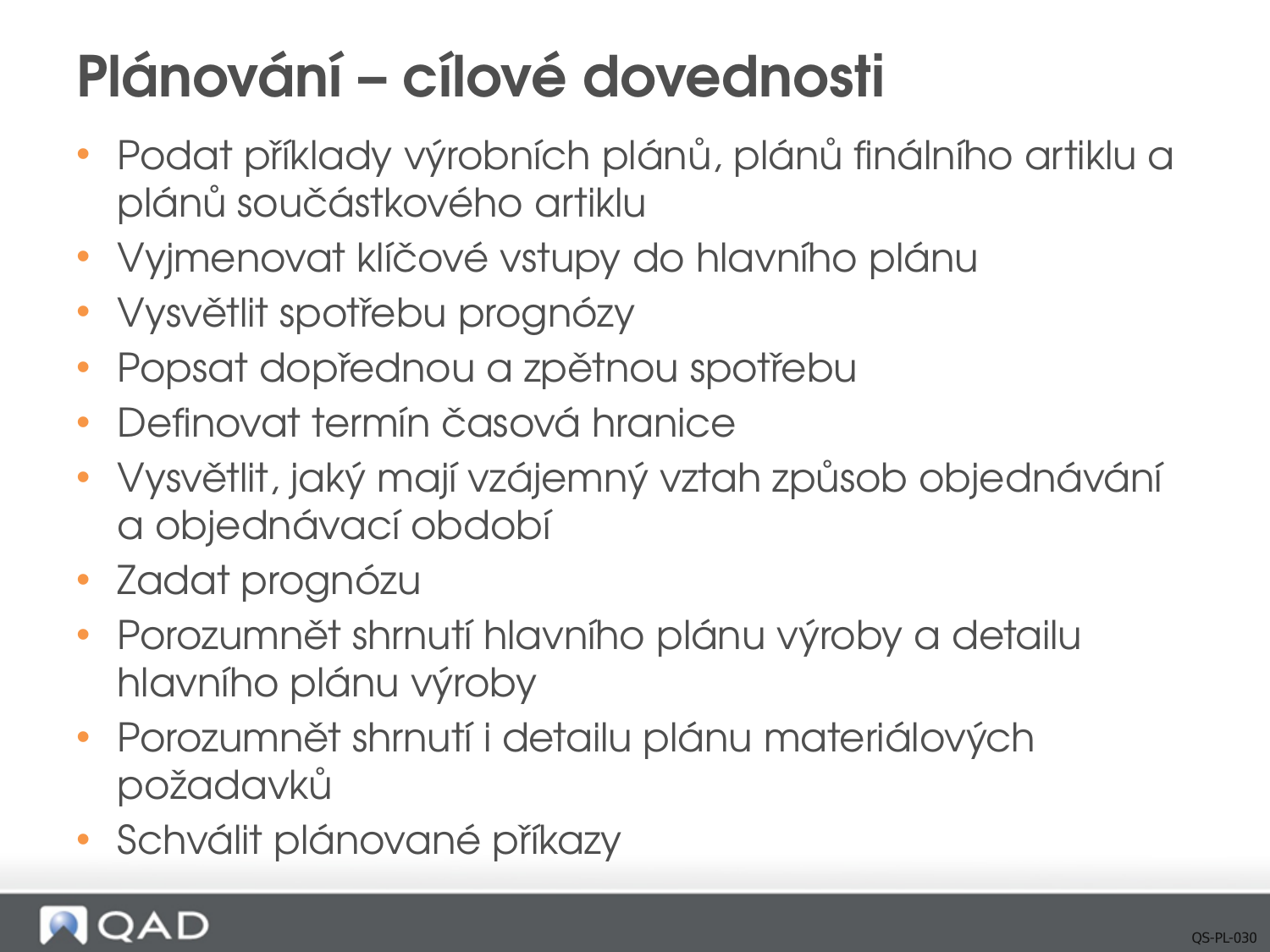

# Plánování – cílové dovednosti
Podat příklady výrobních plánů, plánů finálního artiklu a plánů součástkového artiklu
Vyjmenovat klíčové vstupy do hlavního plánu
Vysvětlit spotřebu prognózy
Popsat dopřednou a zpětnou spotřebu
Definovat termín časová hranice
Vysvětlit, jaký mají vzájemný vztah způsob objednávání a objednávací období
Zadat prognózu
Porozumnět shrnutí hlavního plánu výroby a detailu hlavního plánu výroby
Porozumnět shrnutí i detailu plánu materiálových požadavků
Schválit plánované příkazy

QS-PL-030